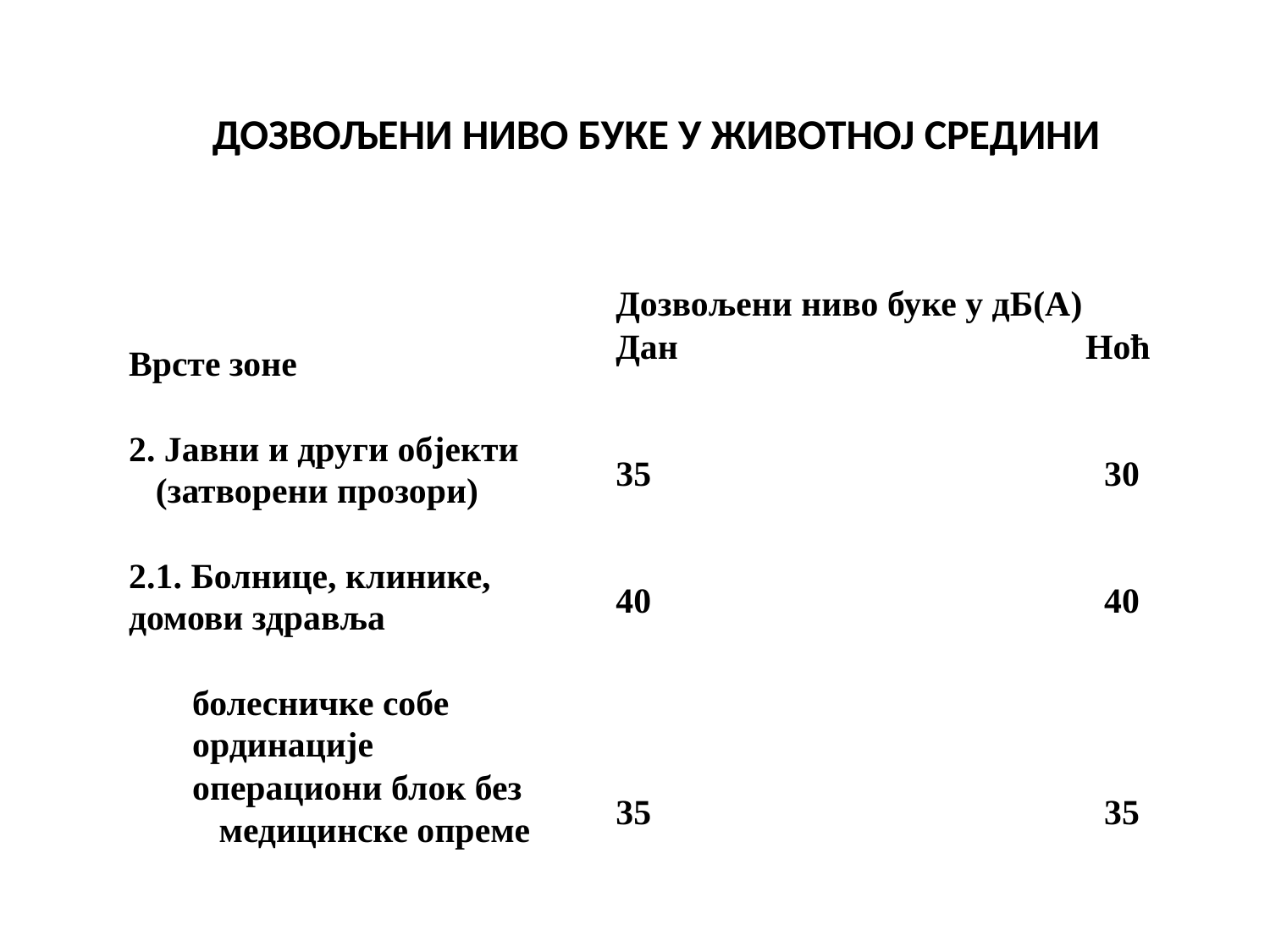

ДОЗВОЉЕНИ НИВО БУКЕ У ЖИВОТНОЈ СРЕДИНИ

Врсте зоне

2. Јавни и други објекти
   (затворени прозори)

2.1. Болнице, клинике, домови здравља

болесничке собе
ординације
операциони блок без      медицинске опреме
Дозвољени ниво буке у дБ(А)
Дан             		          Ноћ

35                                                   30

40                                                   40

35                                                   35